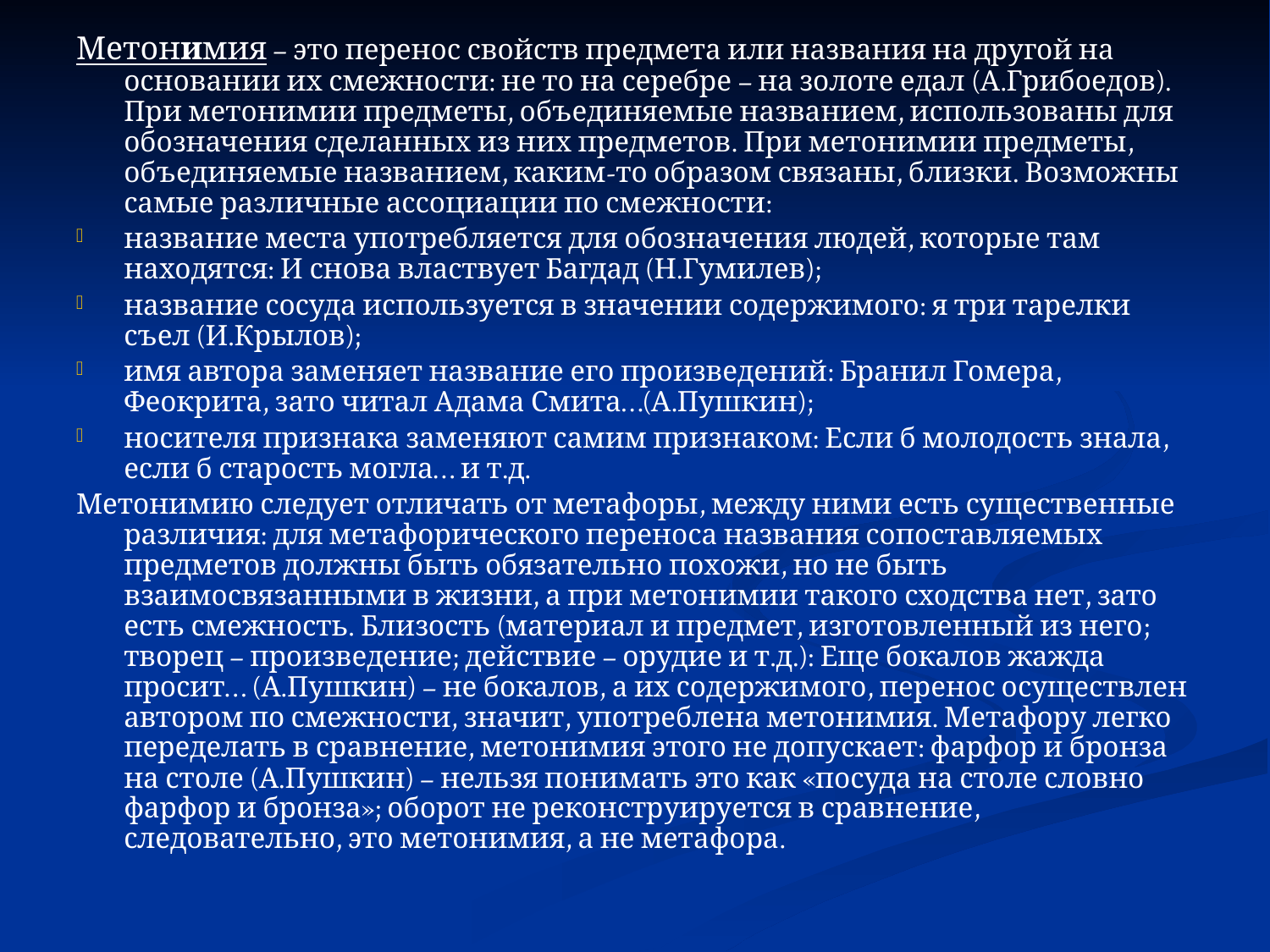

Метонимия – это перенос свойств предмета или названия на другой на основании их смежности: не то на серебре – на золоте едал (А.Грибоедов). При метонимии предметы, объединяемые названием, использованы для обозначения сделанных из них предметов. При метонимии предметы, объединяемые названием, каким-то образом связаны, близки. Возможны самые различные ассоциации по смежности:
название места употребляется для обозначения людей, которые там находятся: И снова властвует Багдад (Н.Гумилев);
название сосуда используется в значении содержимого: я три тарелки съел (И.Крылов);
имя автора заменяет название его произведений: Бранил Гомера, Феокрита, зато читал Адама Смита…(А.Пушкин);
носителя признака заменяют самим признаком: Если б молодость знала, если б старость могла… и т.д.
Метонимию следует отличать от метафоры, между ними есть существенные различия: для метафорического переноса названия сопоставляемых предметов должны быть обязательно похожи, но не быть взаимосвязанными в жизни, а при метонимии такого сходства нет, зато есть смежность. Близость (материал и предмет, изготовленный из него; творец – произведение; действие – орудие и т.д.): Еще бокалов жажда просит… (А.Пушкин) – не бокалов, а их содержимого, перенос осуществлен автором по смежности, значит, употреблена метонимия. Метафору легко переделать в сравнение, метонимия этого не допускает: фарфор и бронза на столе (А.Пушкин) – нельзя понимать это как «посуда на столе словно фарфор и бронза»; оборот не реконструируется в сравнение, следовательно, это метонимия, а не метафора.